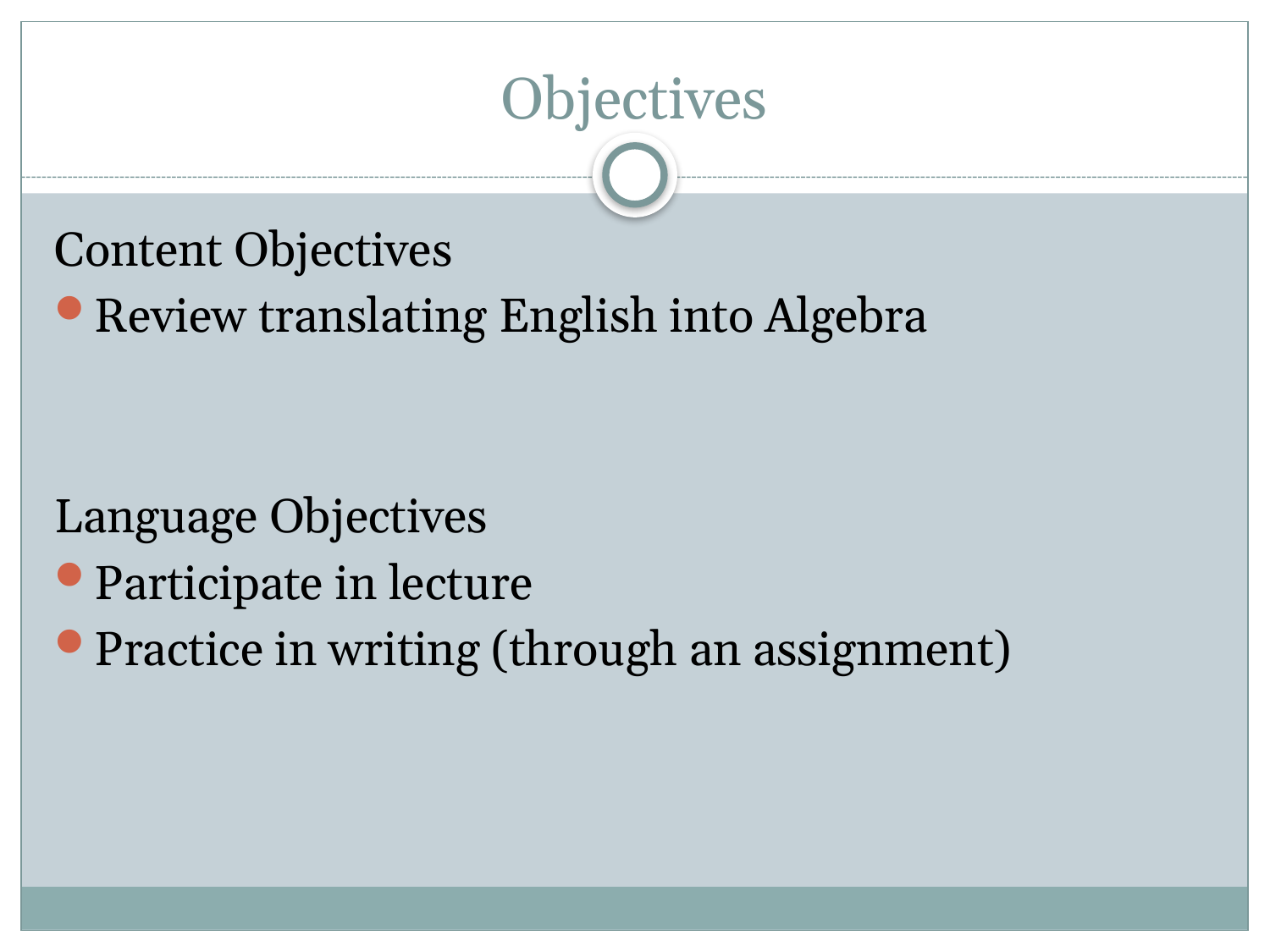

# Objectives
Content Objectives
Review translating English into Algebra

Language Objectives
Participate in lecture
Practice in writing (through an assignment)